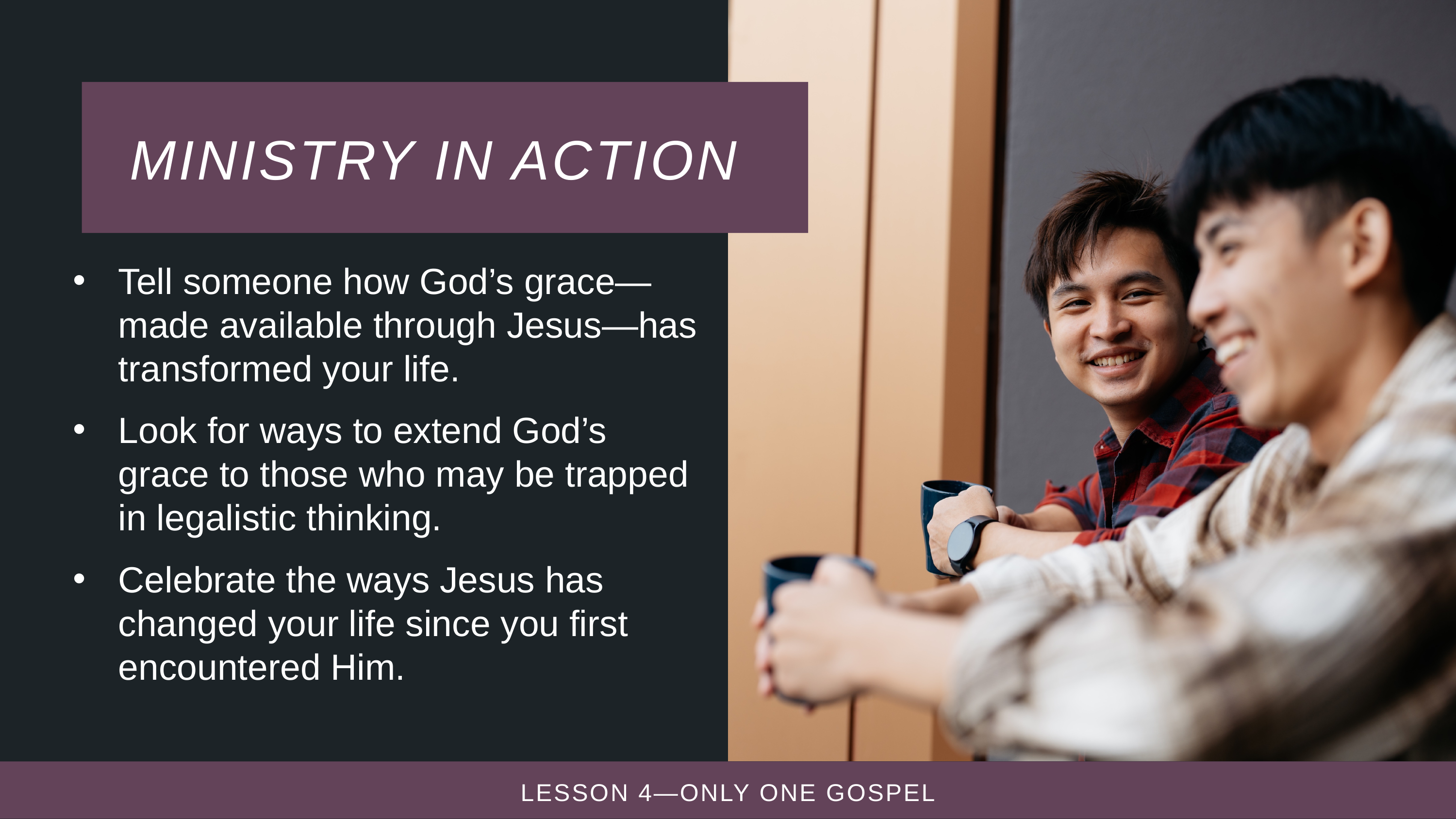

Tell someone how God’s grace—made available through Jesus—has transformed your life.
Look for ways to extend God’s grace to those who may be trapped in legalistic thinking.
Celebrate the ways Jesus has changed your life since you first encountered Him.